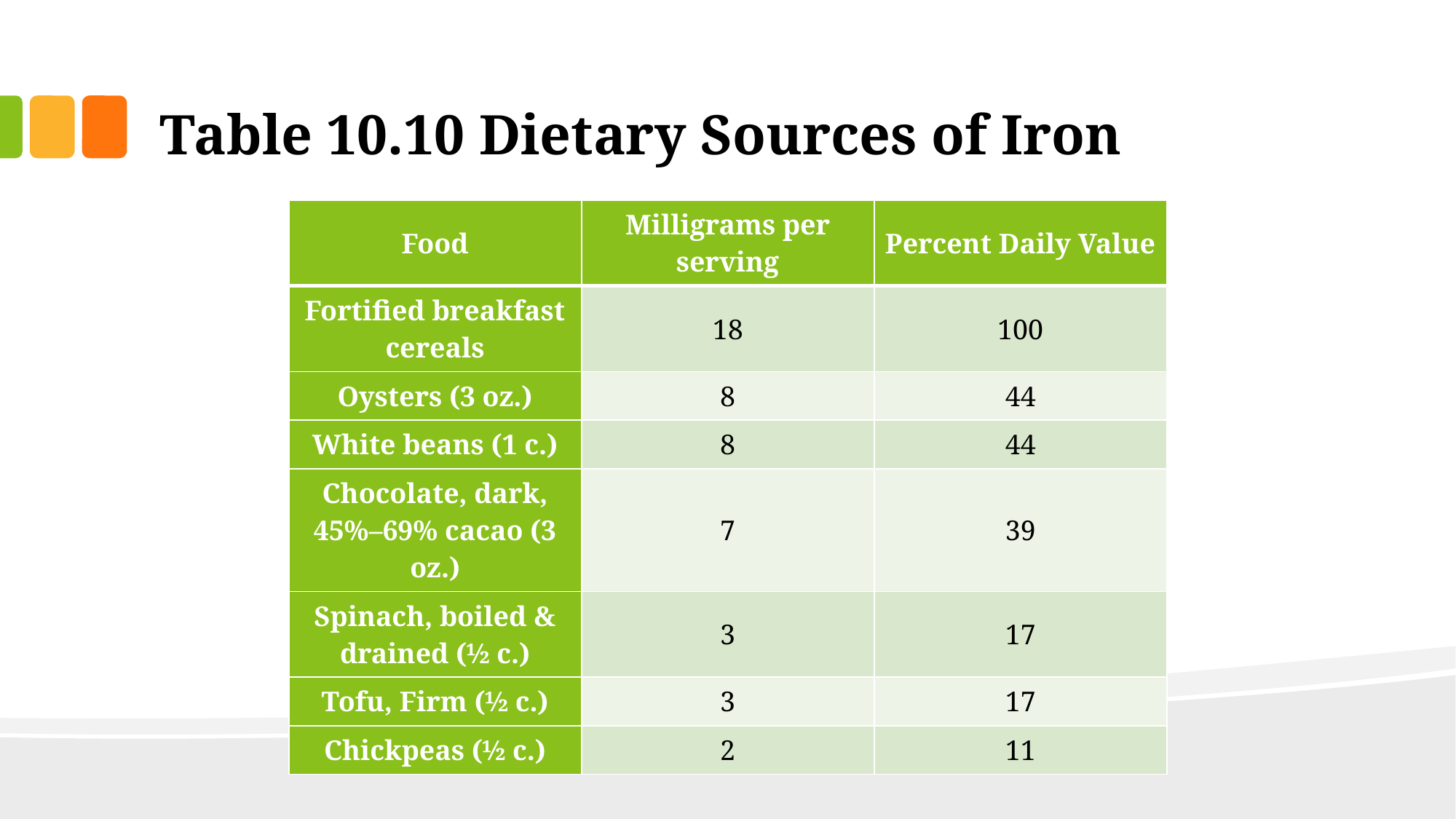

# Table 10.10 Dietary Sources of Iron
| Food | Milligrams per serving | Percent Daily Value |
| --- | --- | --- |
| Fortified breakfast cereals | 18 | 100 |
| Oysters (3 oz.) | 8 | 44 |
| White beans (1 c.) | 8 | 44 |
| Chocolate, dark, 45%–69% cacao (3 oz.) | 7 | 39 |
| Spinach, boiled & drained (½ c.) | 3 | 17 |
| Tofu, Firm (½ c.) | 3 | 17 |
| Chickpeas (½ c.) | 2 | 11 |